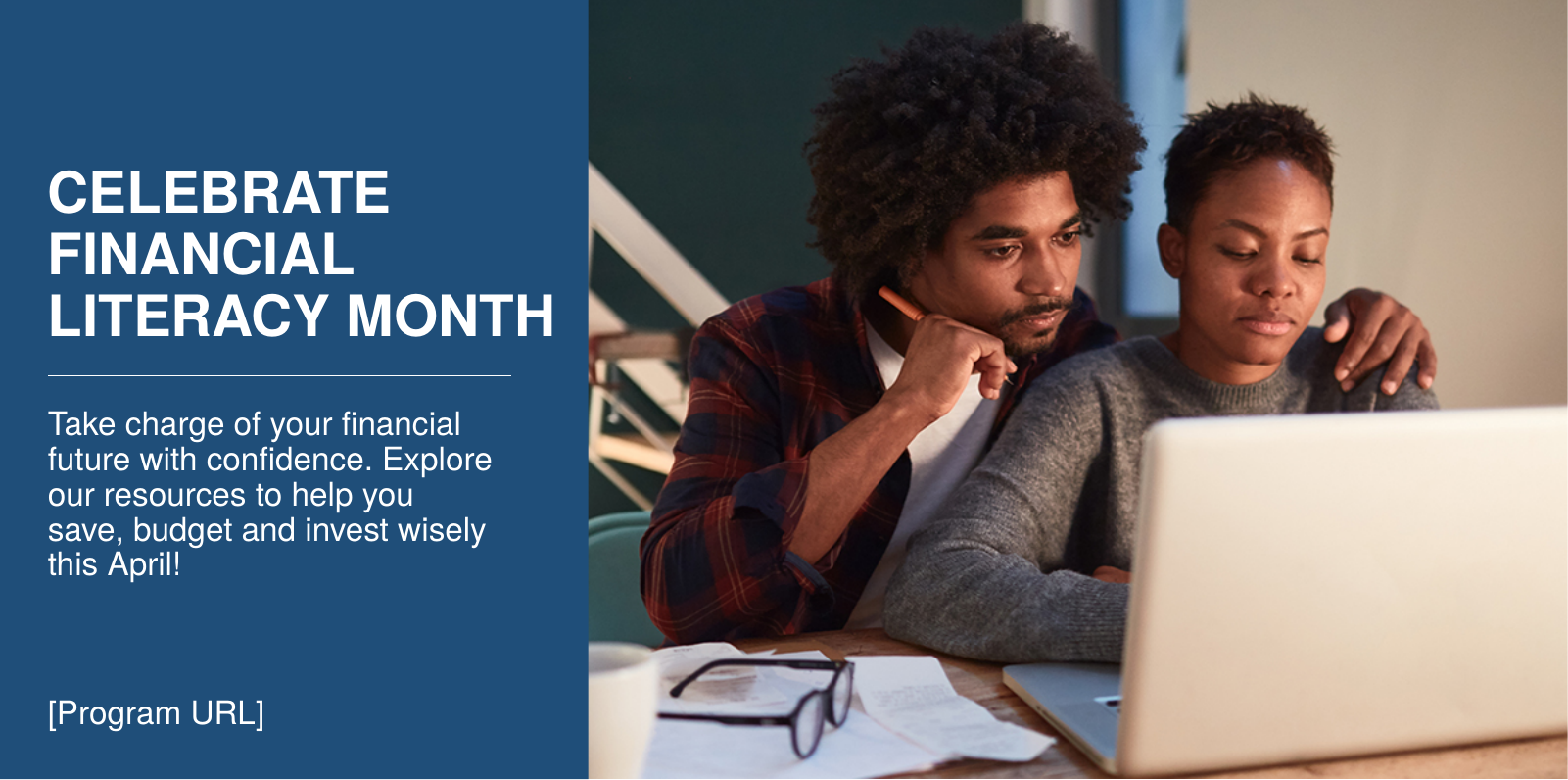

CELEBRATE FINANCIAL LITERACY MONTH
Take charge of your financial future with confidence. Explore our resources to help you save, budget and invest wisely this April!

[Program URL]